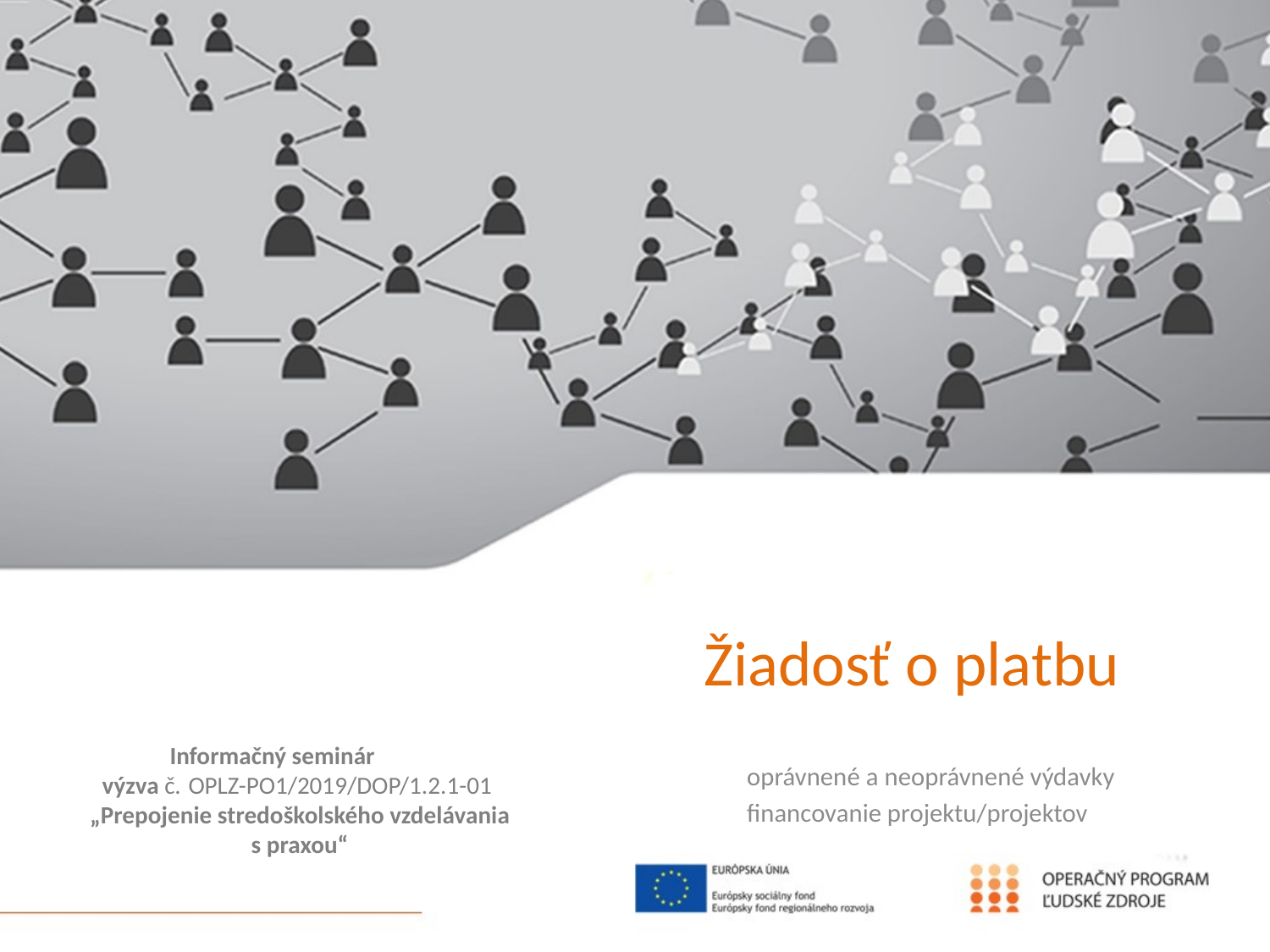

# Žiadosť o platbu
               Informačný seminár
výzva č. OPLZ-PO1/2019/DOP/1.2.1-01
„Prepojenie stredoškolského vzdelávania s praxou“

oprávnené a neoprávnené výdavky
financovanie projektu/projektov